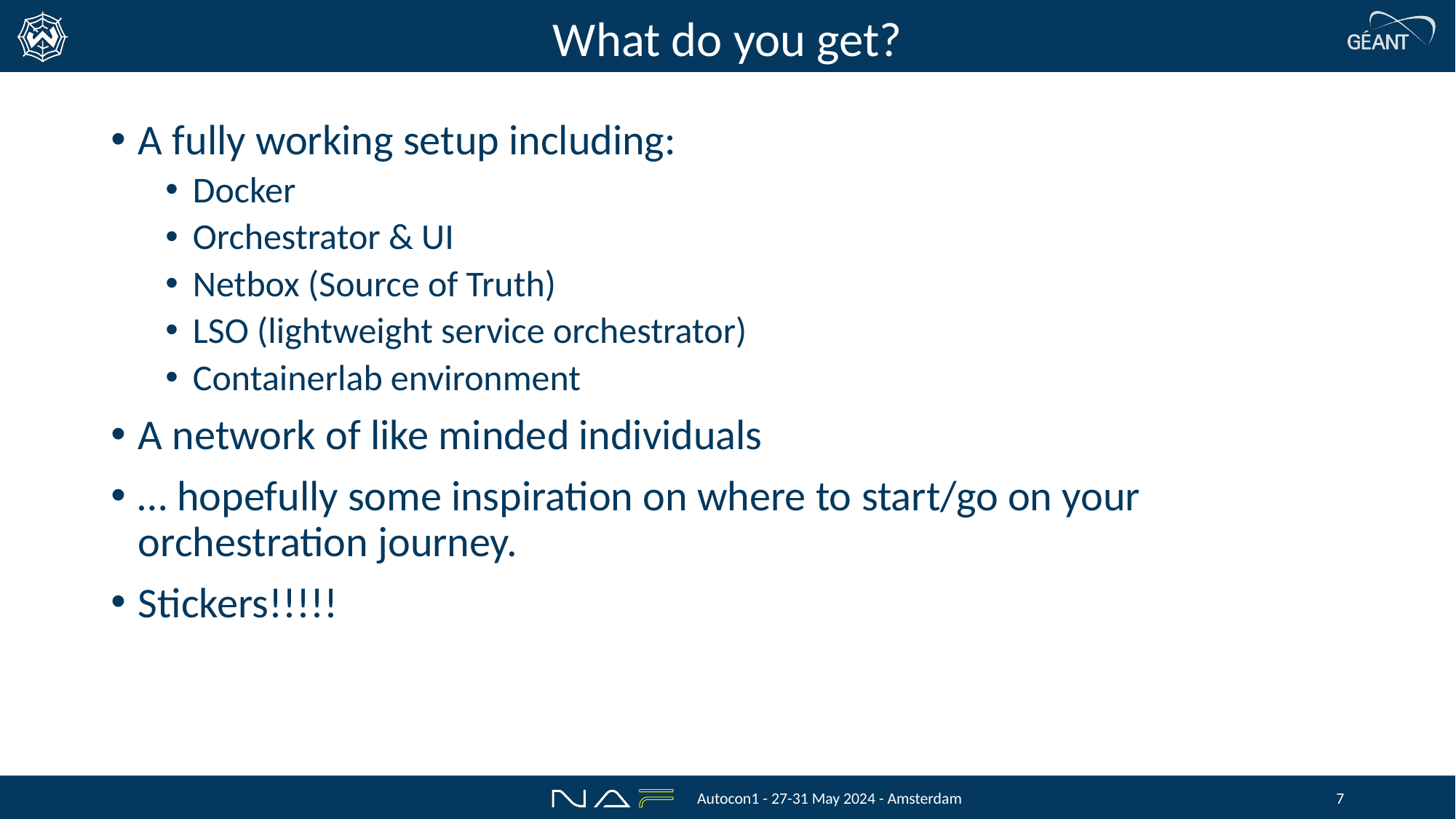

# What do you get?
A fully working setup including:
Docker
Orchestrator & UI
Netbox (Source of Truth)
LSO (lightweight service orchestrator)
Containerlab environment
A network of like minded individuals
… hopefully some inspiration on where to start/go on your orchestration journey.
Stickers!!!!!

Autocon1 - 27-31 May 2024 - Amsterdam
7